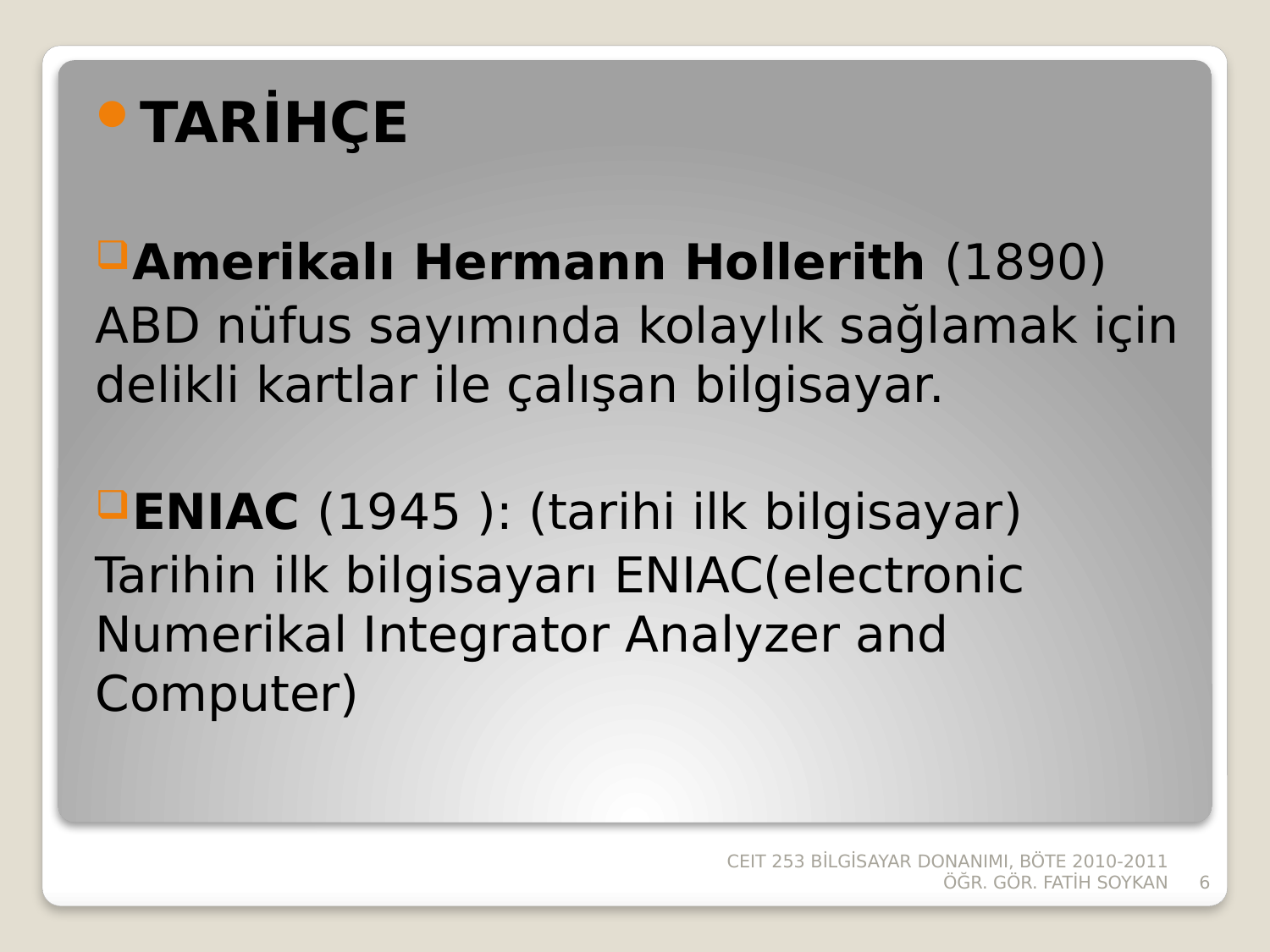

TARİHÇE

Amerikalı Hermann Hollerith (1890)
ABD nüfus sayımında kolaylık sağlamak için delikli kartlar ile çalışan bilgisayar.

ENIAC (1945 ): (tarihi ilk bilgisayar)
Tarihin ilk bilgisayarı ENIAC(electronic Numerikal Integrator Analyzer and Computer)

CEIT 253 BİLGİSAYAR DONANIMI, BÖTE 2010-2011 ÖĞR. GÖR. FATİH SOYKAN
6